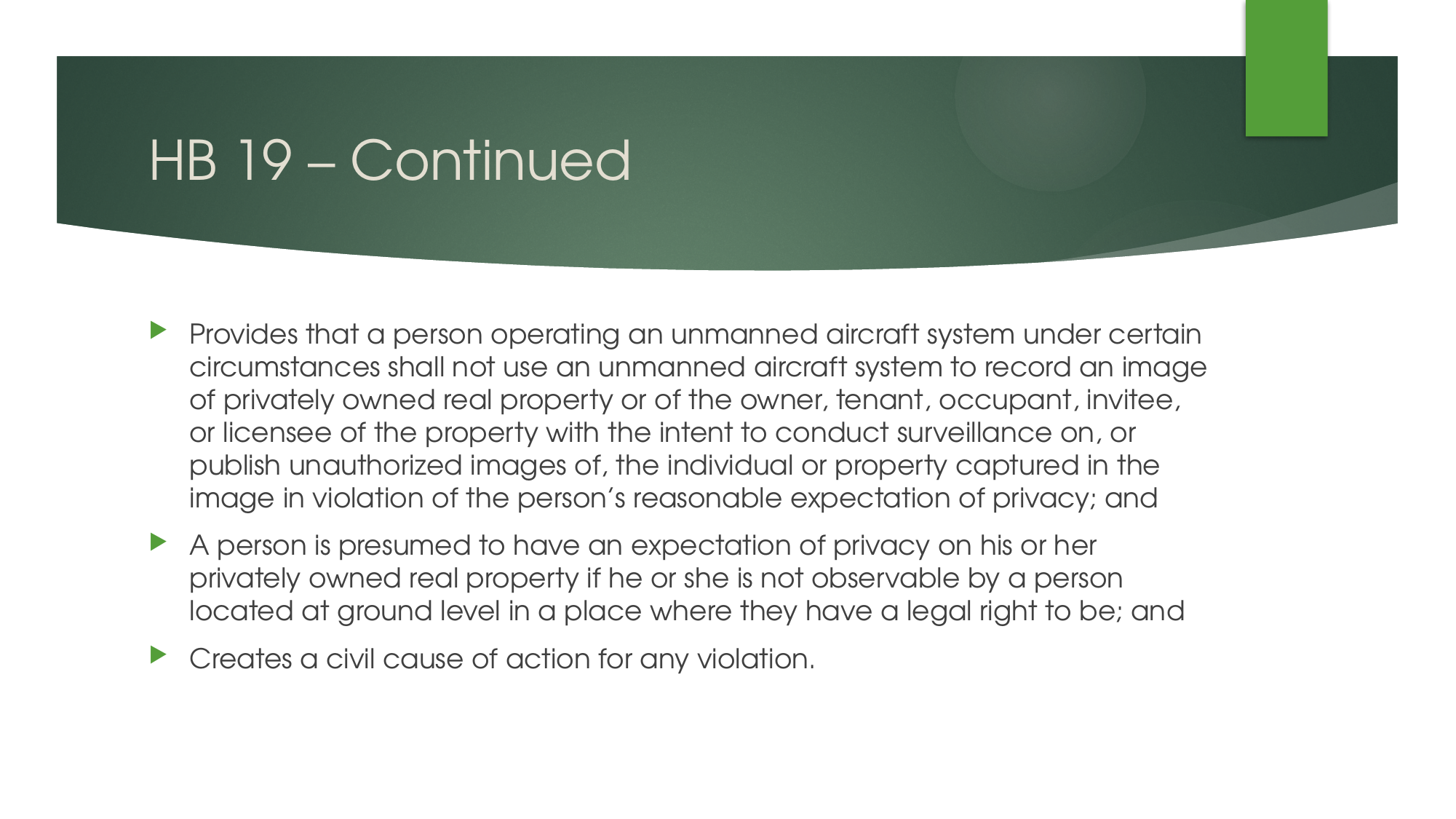

# HB 19 – Continued
Provides that a person operating an unmanned aircraft system under certain circumstances shall not use an unmanned aircraft system to record an image of privately owned real property or of the owner, tenant, occupant, invitee, or licensee of the property with the intent to conduct surveillance on, or publish unauthorized images of, the individual or property captured in the image in violation of the person’s reasonable expectation of privacy; and
A person is presumed to have an expectation of privacy on his or her privately owned real property if he or she is not observable by a person located at ground level in a place where they have a legal right to be; and
Creates a civil cause of action for any violation.